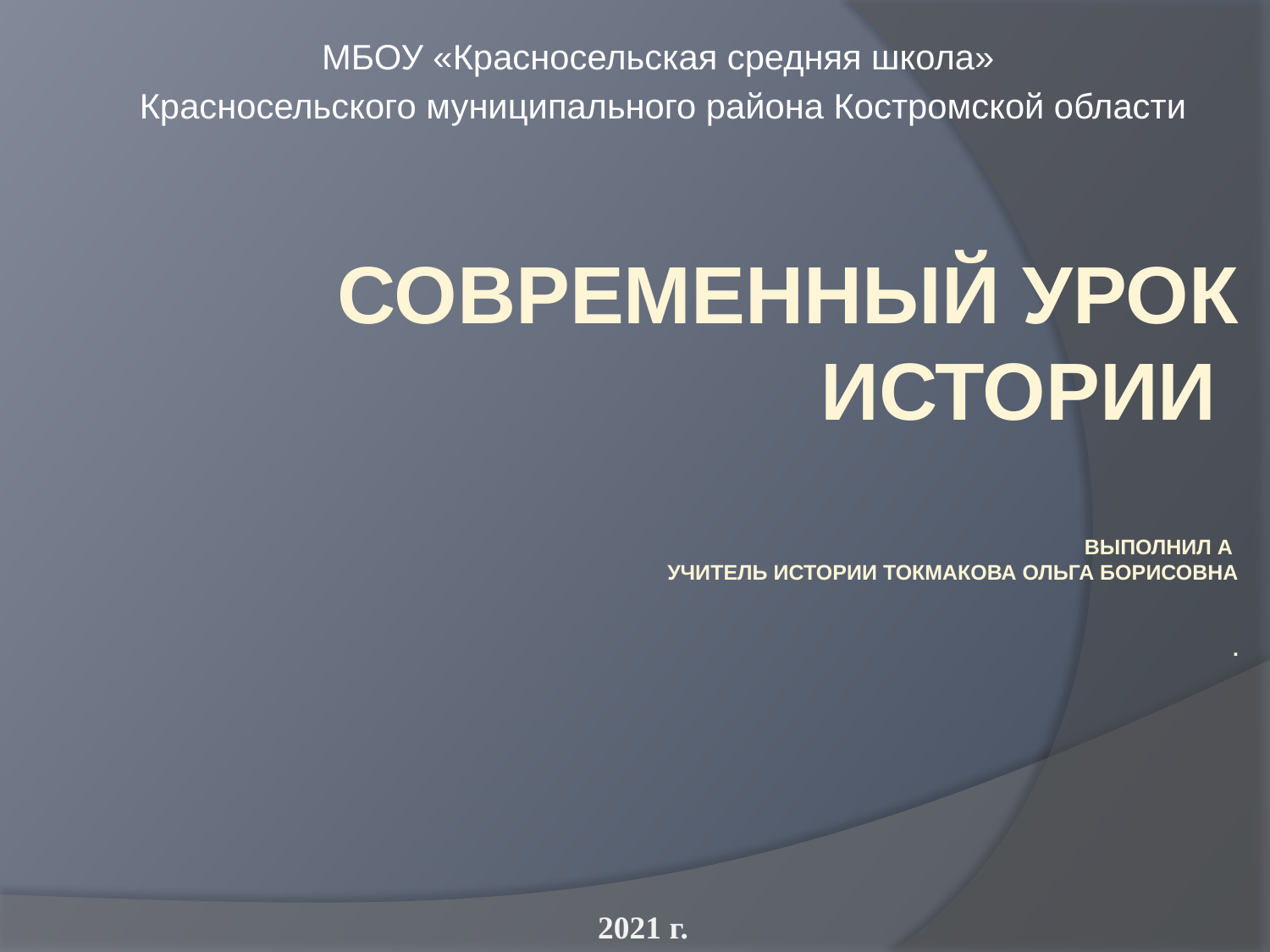

МБОУ «Красносельская средняя школа»
Красносельского муниципального района Костромской области
# современнЫЙ урок истории Выполнил а учитель истории Токмакова Ольга Борисовна .
2021 г.